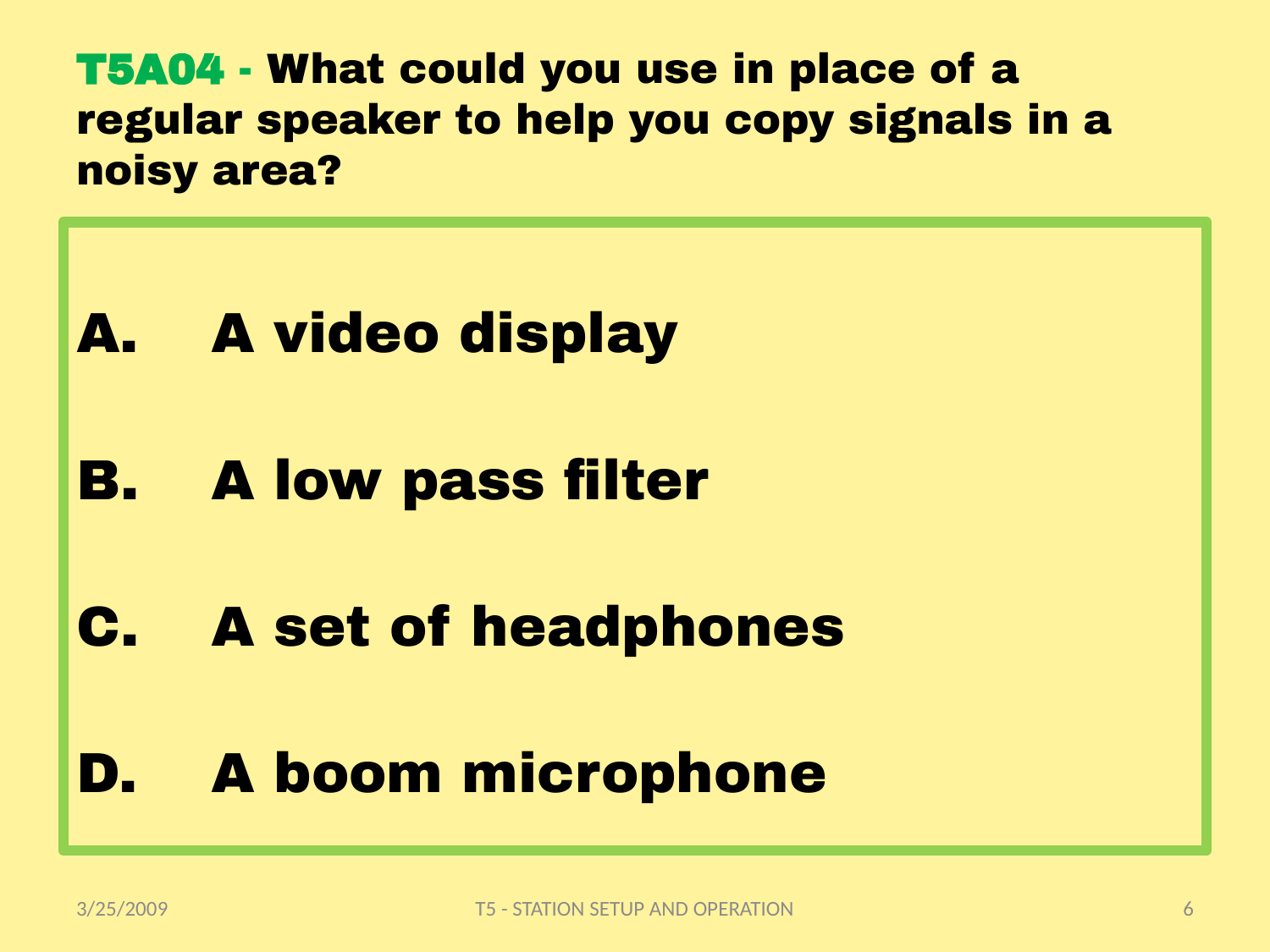

# T5A04 - What could you use in place of a regular speaker to help you copy signals in a noisy area?
A video display
A low pass filter
A set of headphones
A boom microphone
3/25/2009
T5 - STATION SETUP AND OPERATION
6